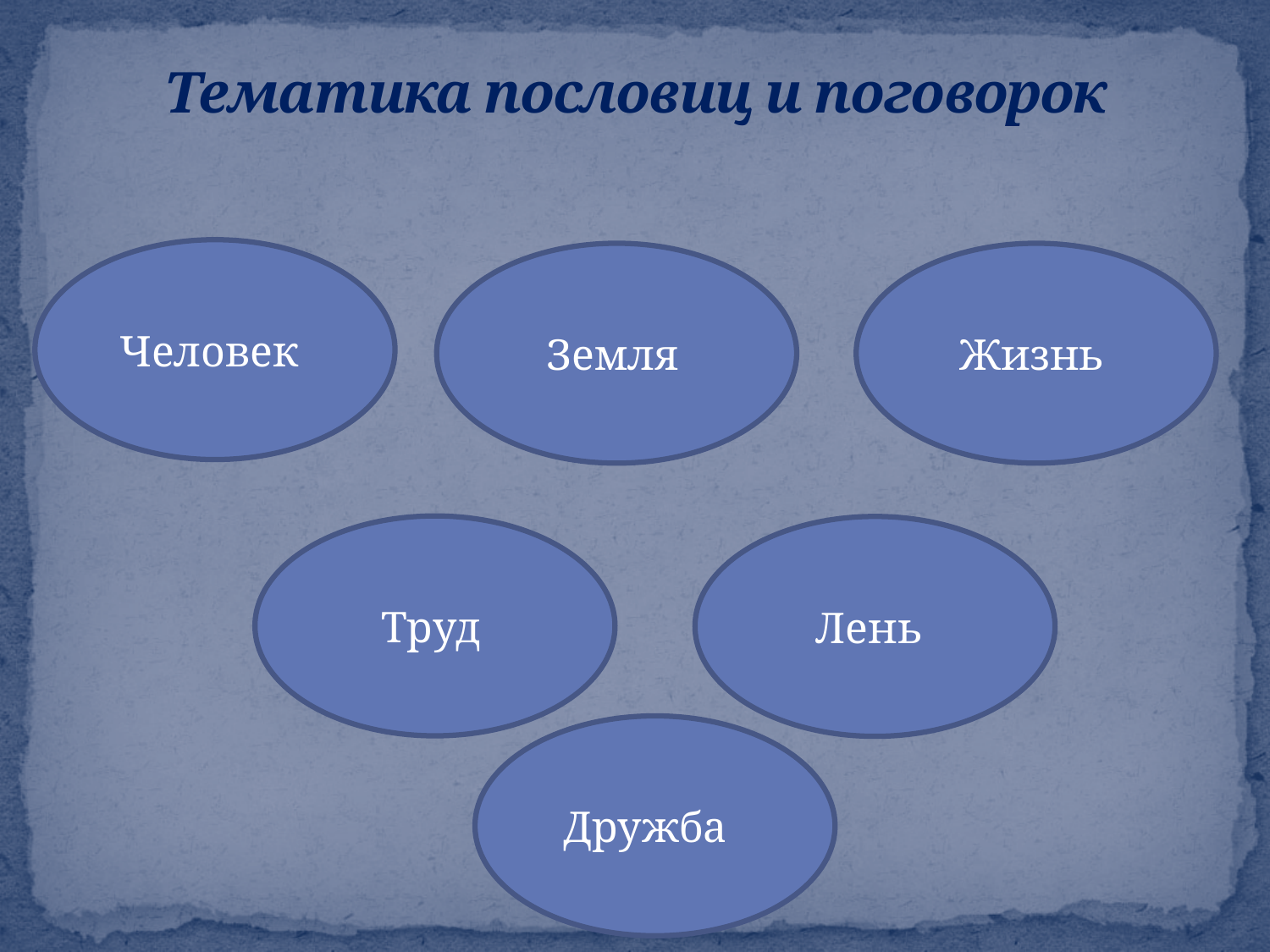

Тематика пословиц и поговорок
Человек
Земля
Жизнь
Труд
Лень
Дружба